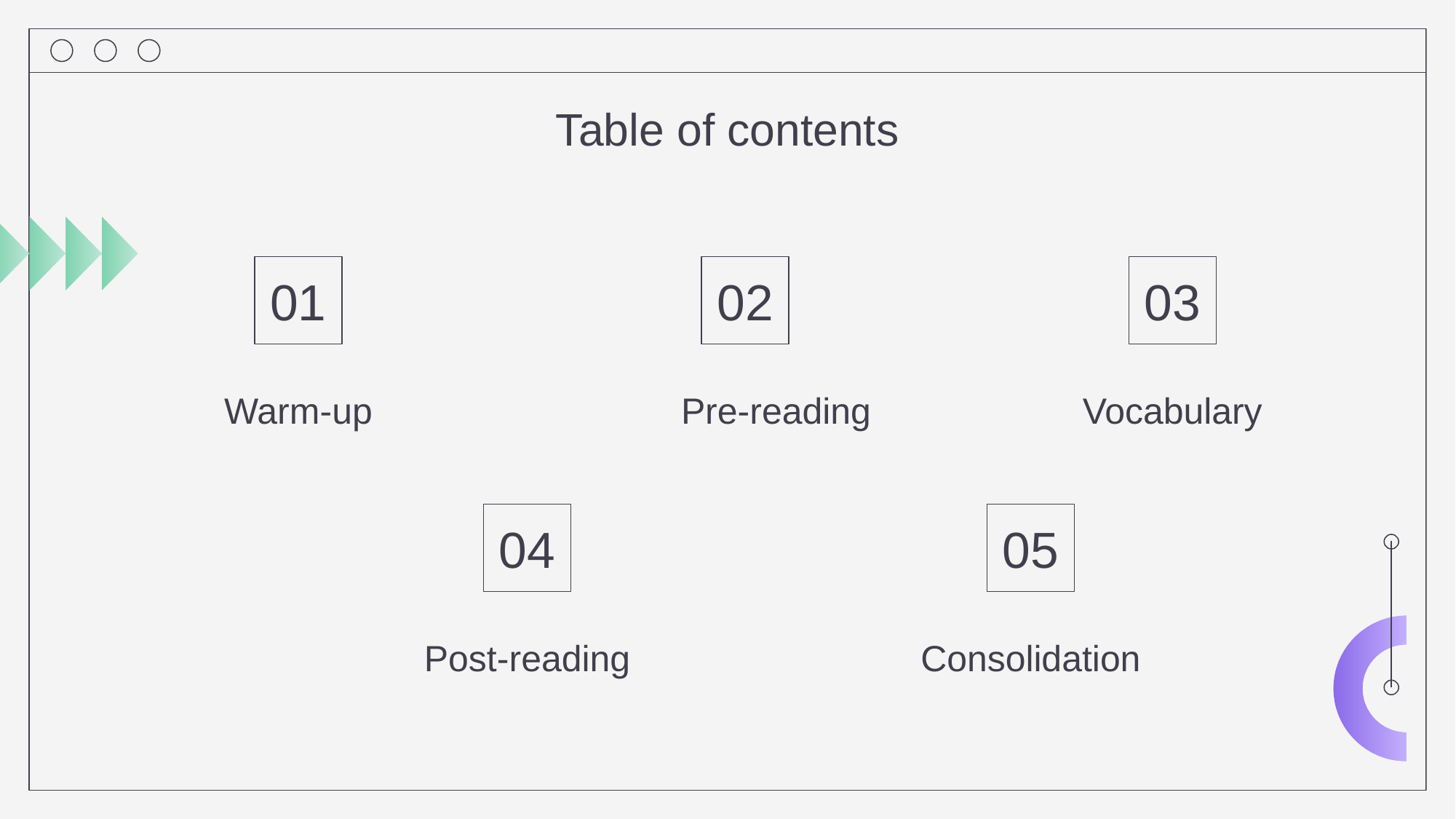

# Table of contents
01
02
03
Warm-up
Pre-reading
Vocabulary
04
05
Post-reading
Consolidation